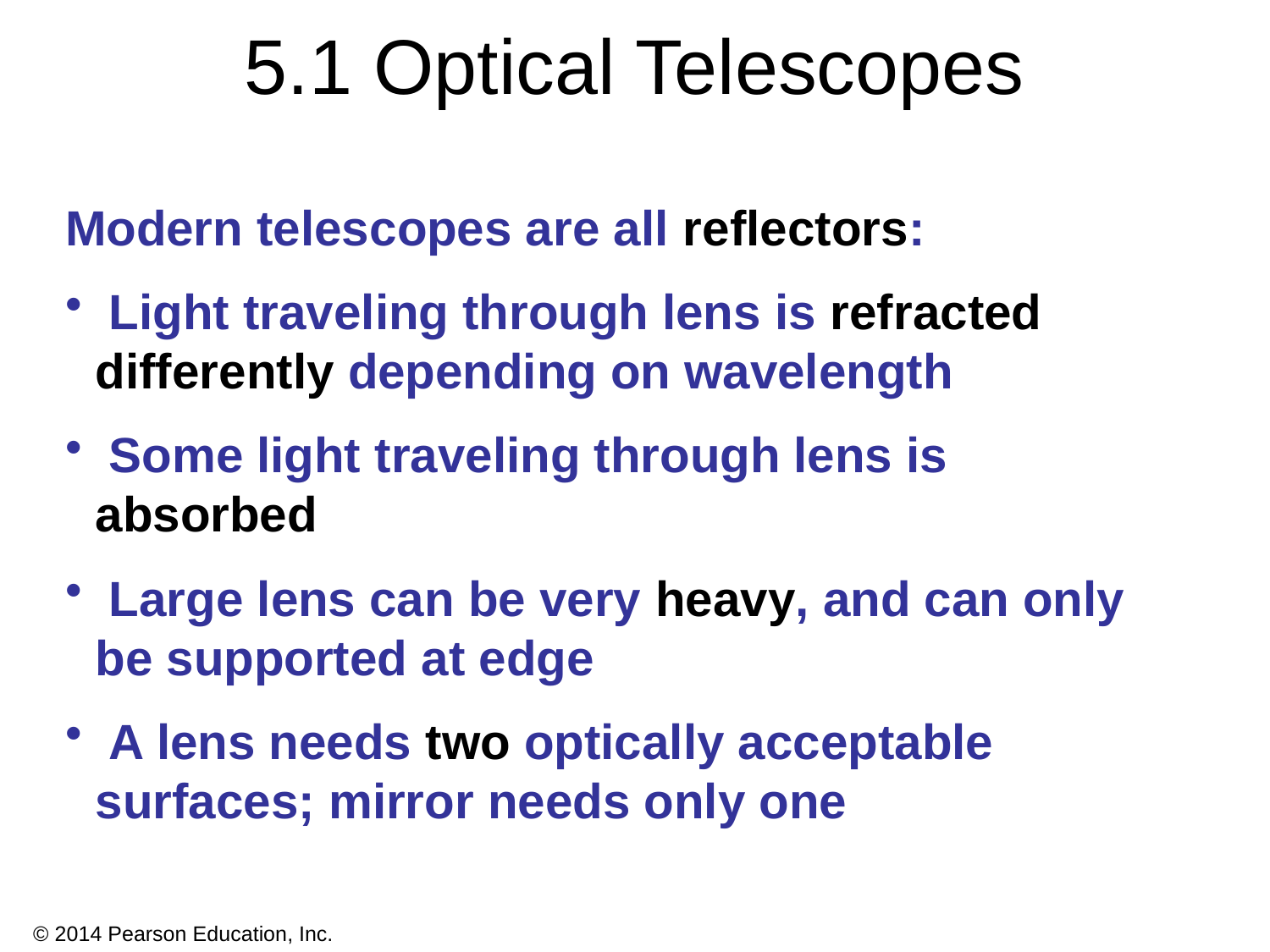

# 5.1 Optical Telescopes
Modern telescopes are all reflectors:
 Light traveling through lens is refracted differently depending on wavelength
 Some light traveling through lens is absorbed
 Large lens can be very heavy, and can only be supported at edge
 A lens needs two optically acceptable surfaces; mirror needs only one